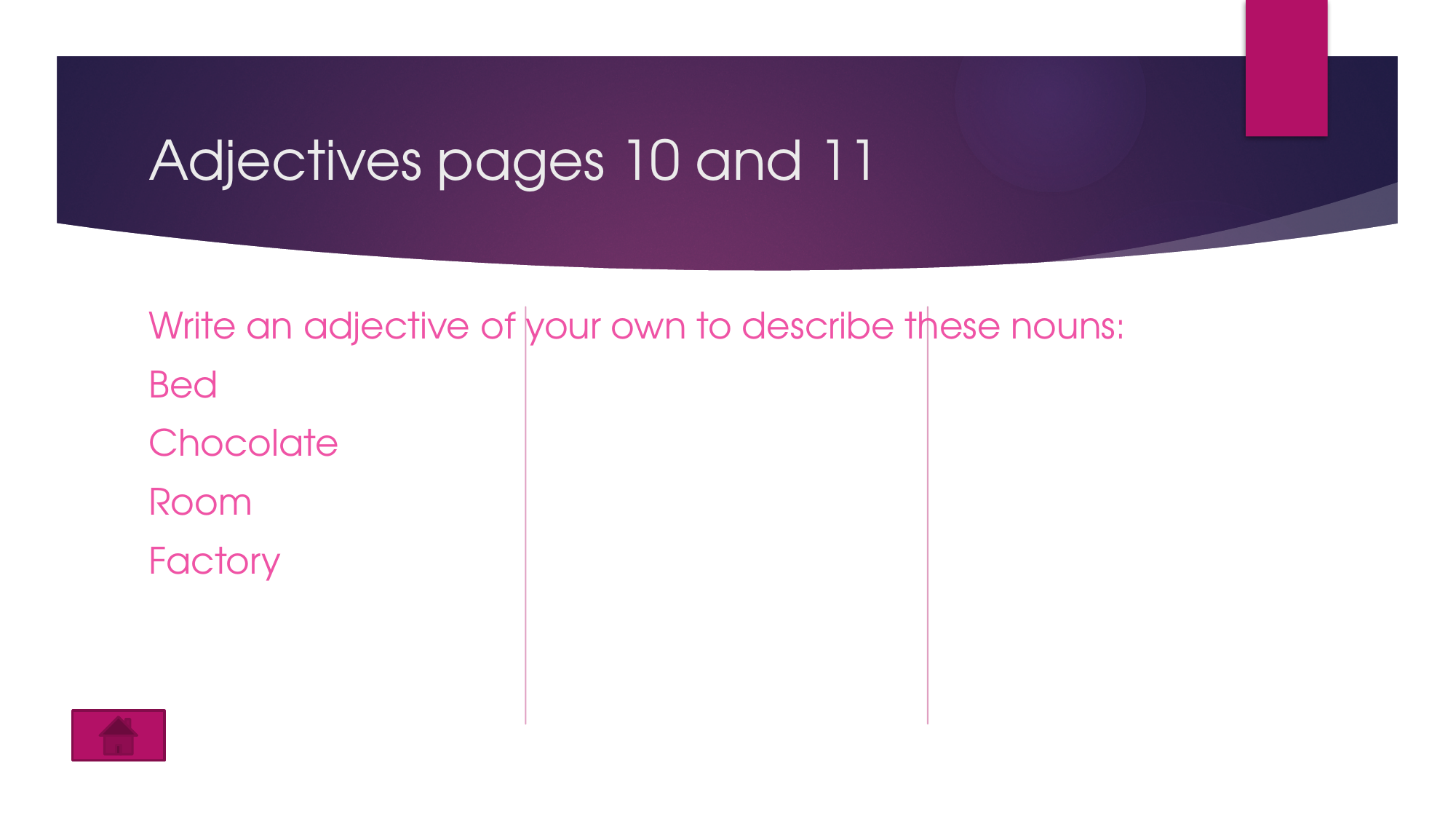

# Adjectives pages 10 and 11
Write an adjective of your own to describe these nouns:
Bed
Chocolate
Room
Factory